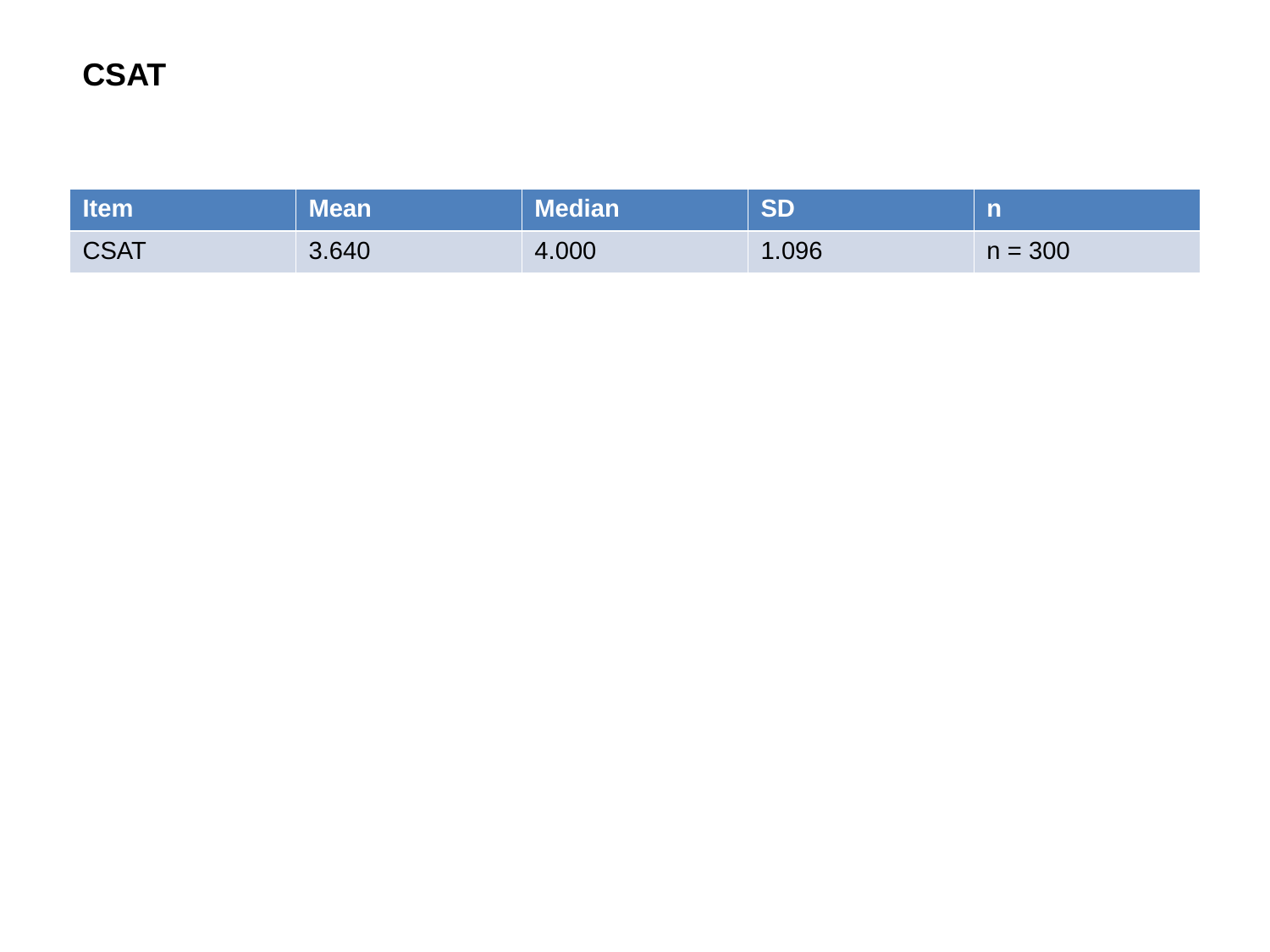

CSAT
| Item | Mean | Median | SD | n |
| --- | --- | --- | --- | --- |
| CSAT | 3.640 | 4.000 | 1.096 | n = 300 |